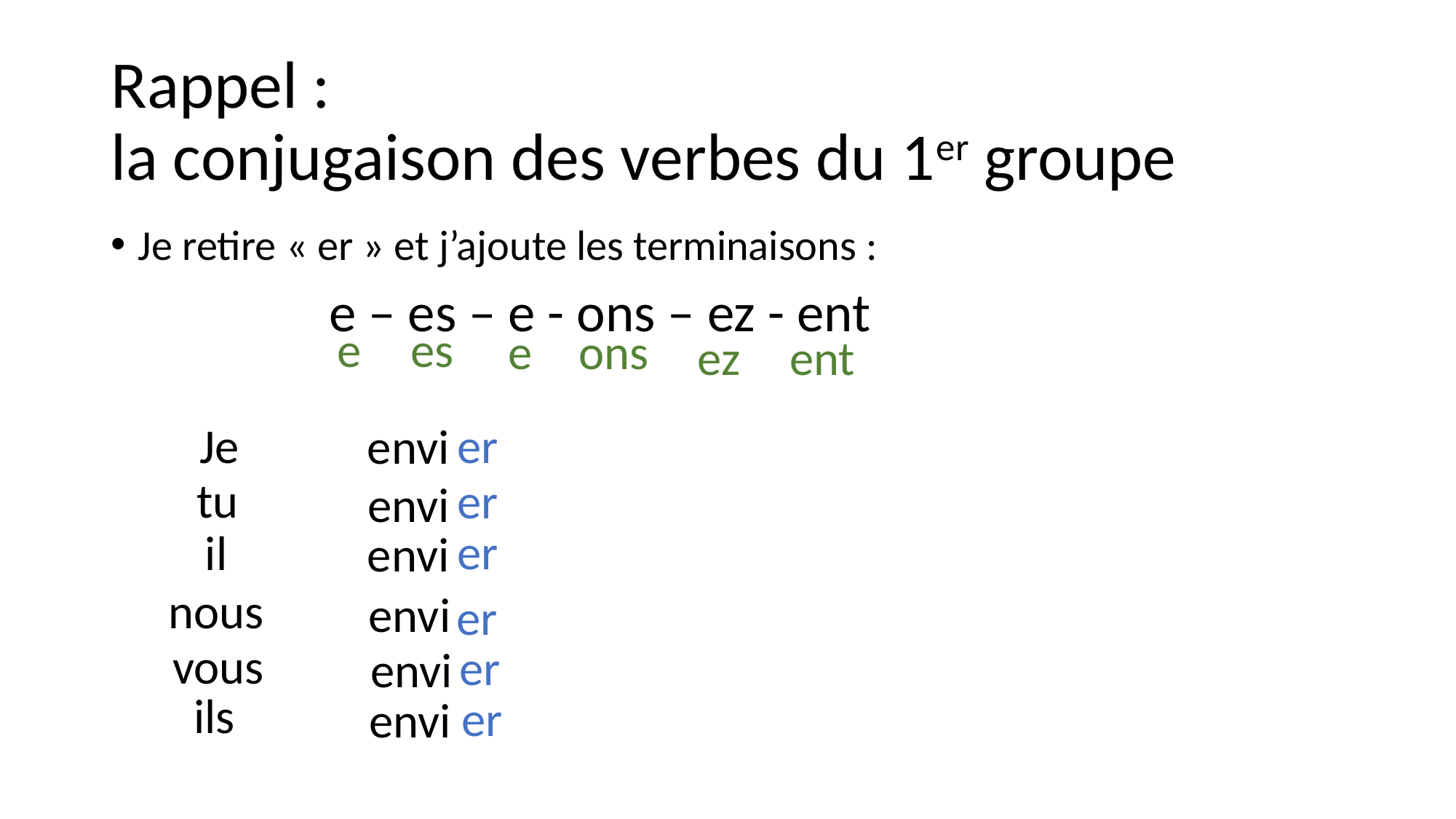

# Rappel : la conjugaison des verbes du 1er groupe
Je retire « er » et j’ajoute les terminaisons :
		e – es – e - ons – ez - ent

e

es

ons
e
ez
ent
Je

er

envi

tu

er

envi

er

il

envi

nous

envi

er

vous

er

envi

ils

er

envi